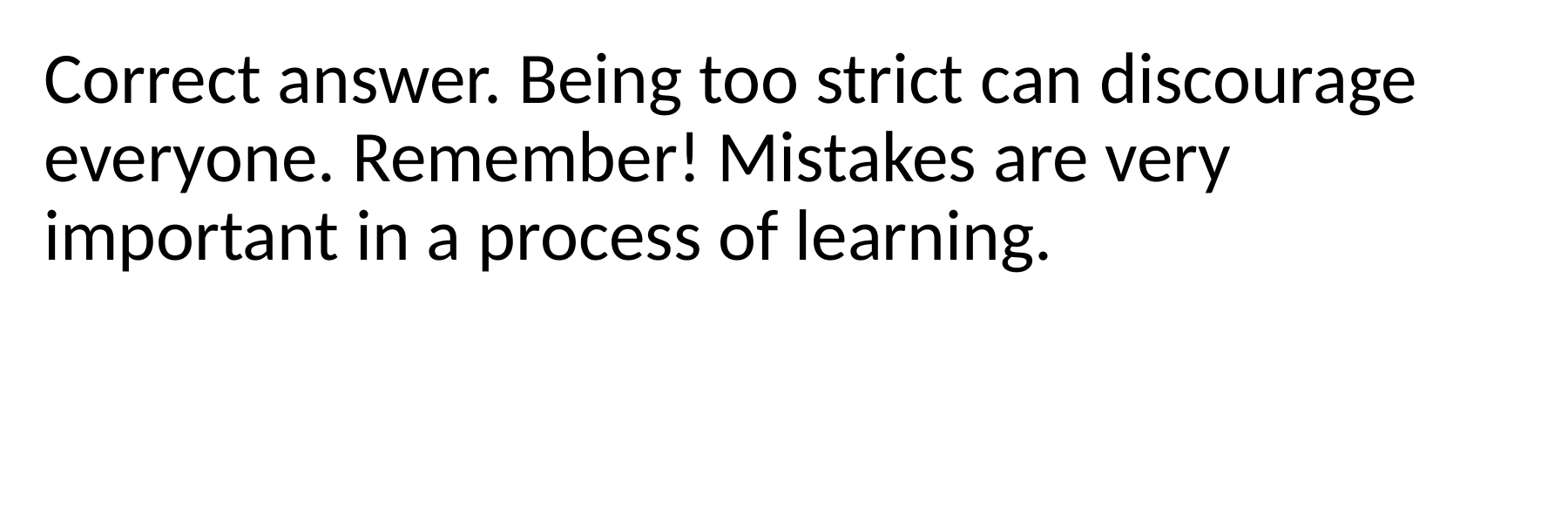

Correct answer. Being too strict can discourage everyone. Remember! Mistakes are very important in a process of learning.